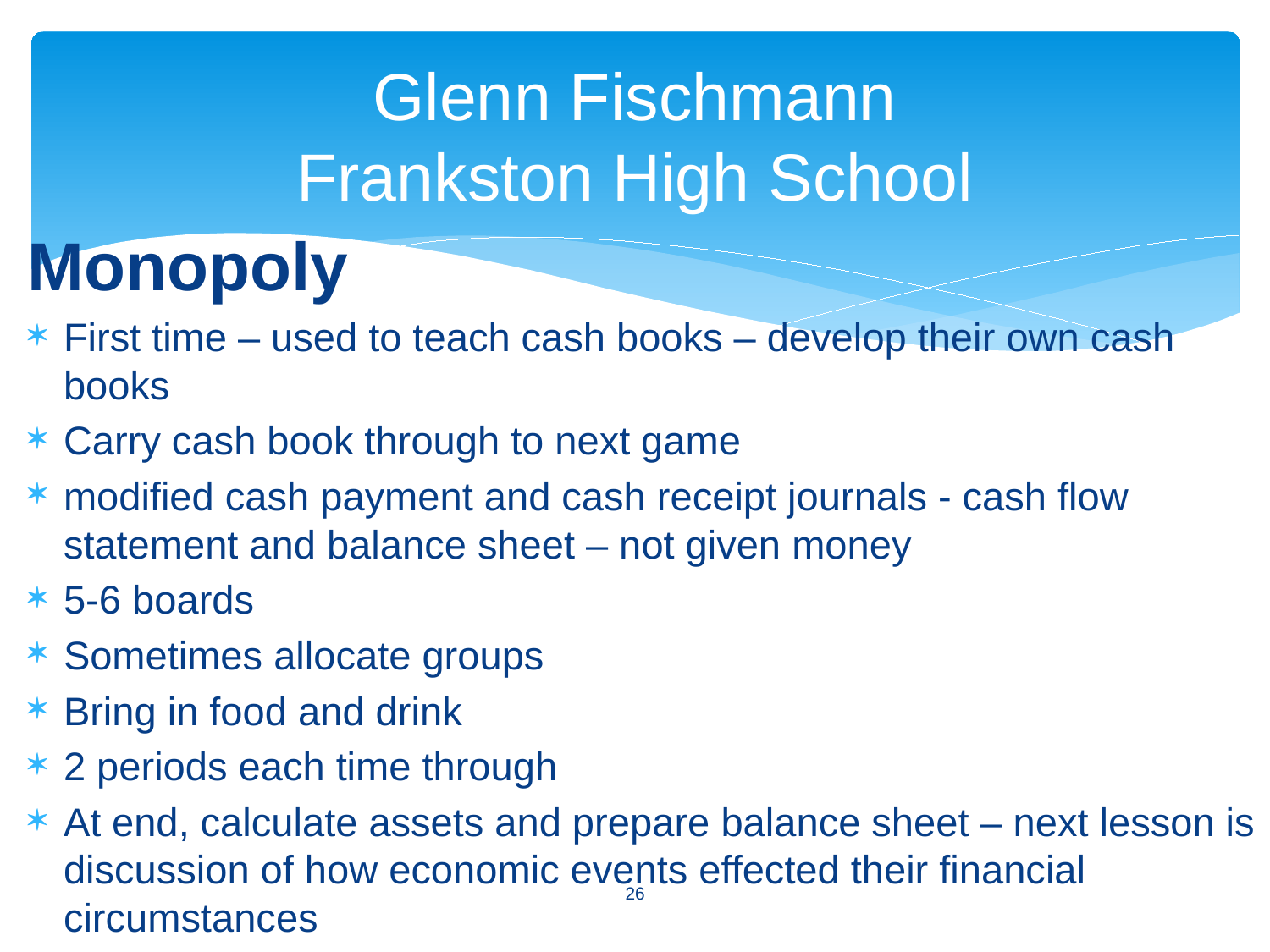

# Glenn Fischmann Frankston High School
Monopoly
First time – used to teach cash books – develop their own cash books
Carry cash book through to next game
modified cash payment and cash receipt journals - cash flow statement and balance sheet – not given money
5-6 boards
Sometimes allocate groups
Bring in food and drink
2 periods each time through
At end, calculate assets and prepare balance sheet – next lesson is discussion of how economic events effected their financial circumstances

26